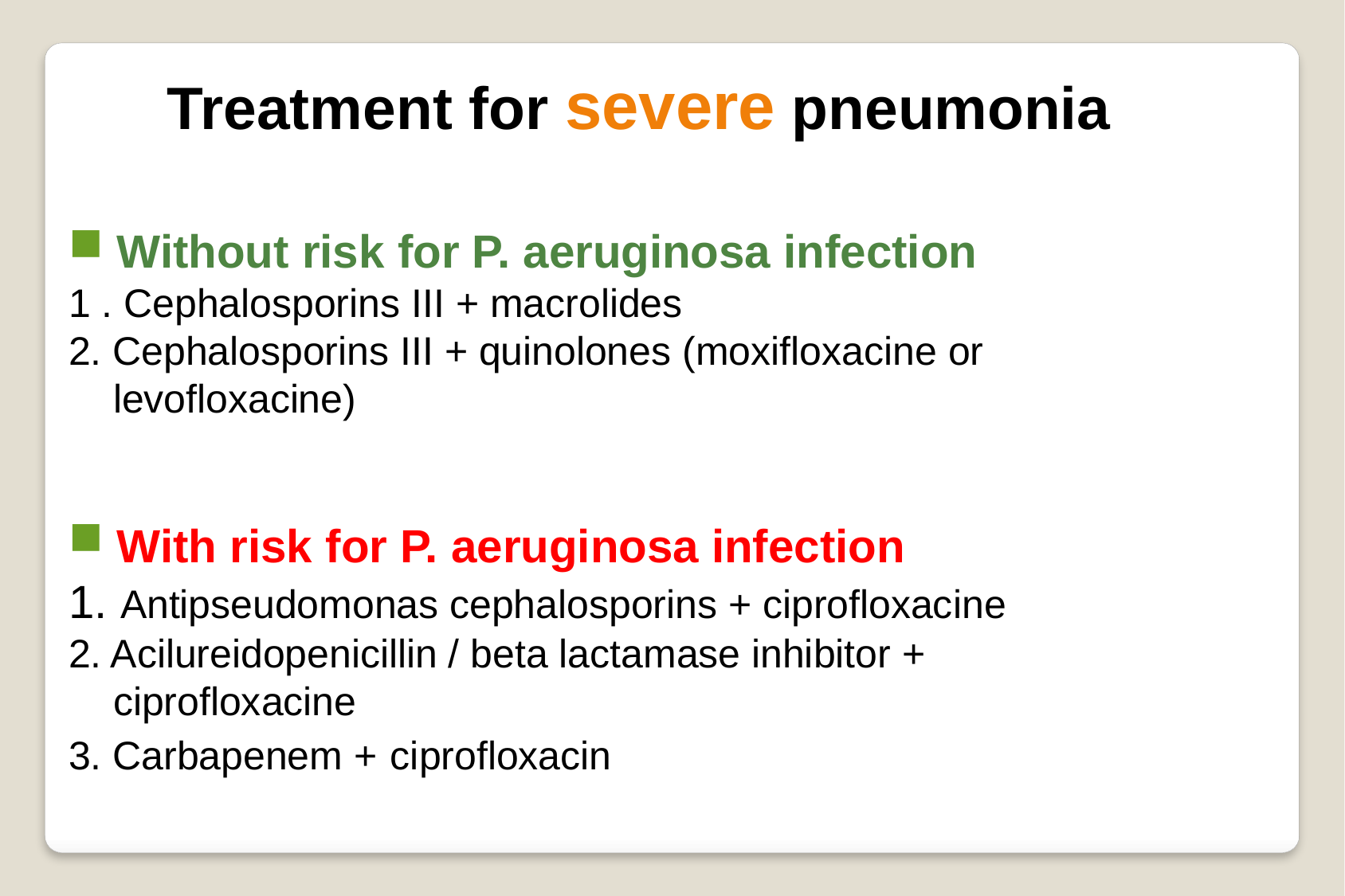

Treatment for severe pneumonia
 Without risk for P. aeruginosa infection
1 . Cephalosporins III + macrolides
2. Cephalosporins III + quinolones (moxifloxacine or
    levofloxacine)

 With risk for P. aeruginosa infection
1. Antipseudomonas cephalosporins + ciprofloxacine
2. Acilureidopenicillin / beta lactamase inhibitor +
    ciprofloxacine
3. Carbapenem + ciprofloxacin